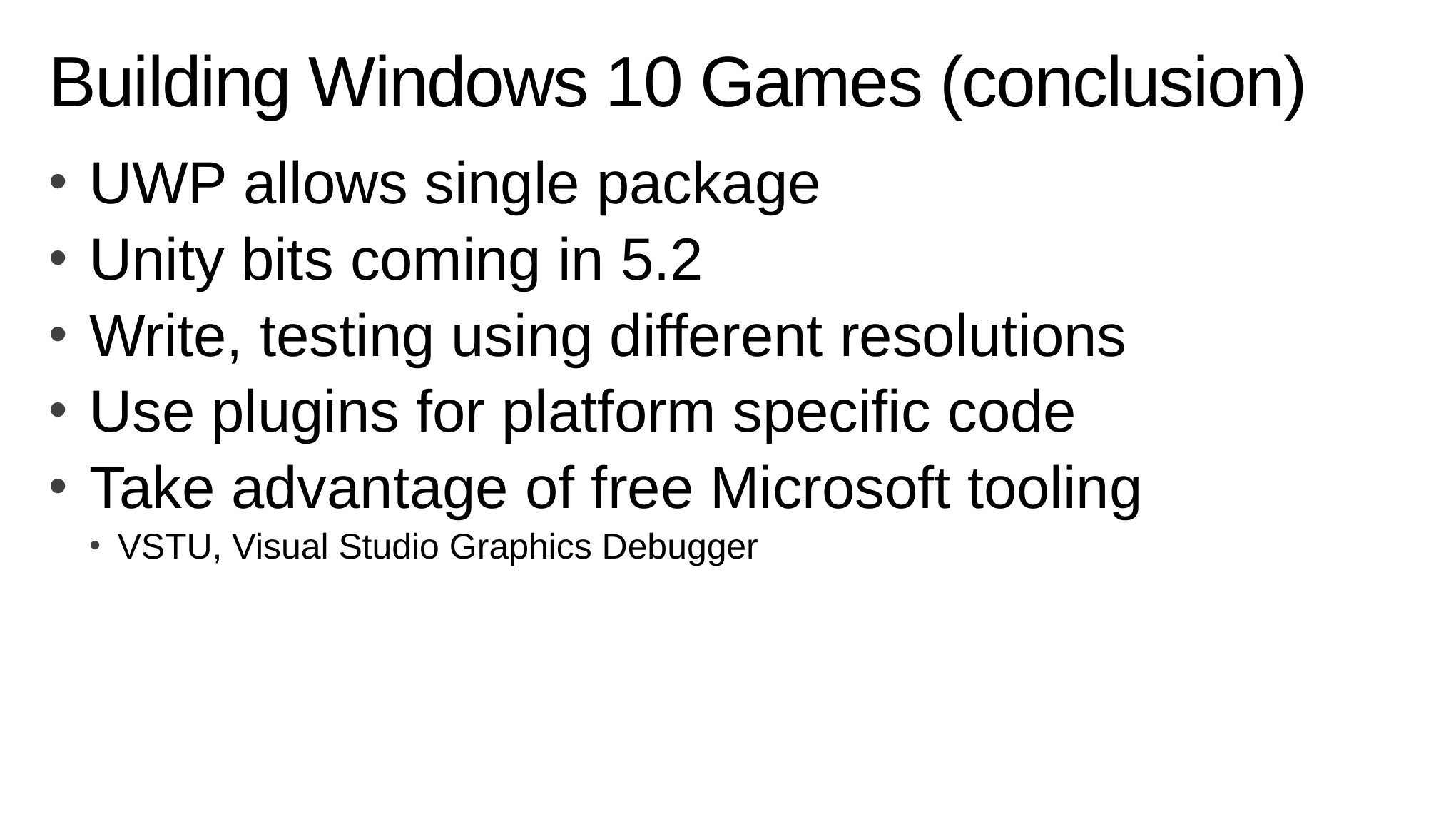

# Building Windows 10 Games (conclusion)
UWP allows single package
Unity bits coming in 5.2
Write, testing using different resolutions
Use plugins for platform specific code
Take advantage of free Microsoft tooling
VSTU, Visual Studio Graphics Debugger